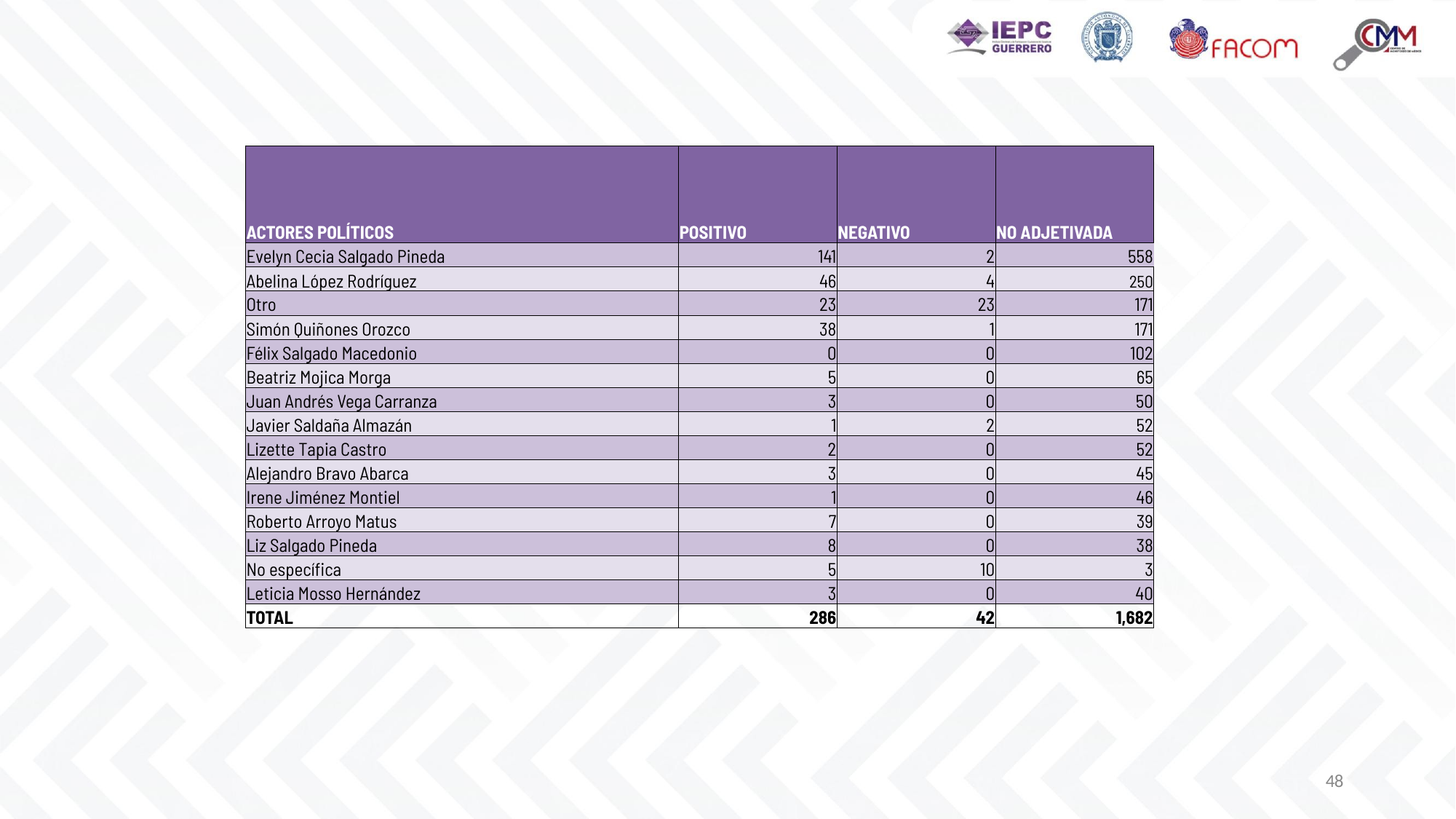

| ACTORES POLÍTICOS | POSITIVO | NEGATIVO | NO ADJETIVADA |
| --- | --- | --- | --- |
| Evelyn Cecia Salgado Pineda | 141 | 2 | 558 |
| Abelina López Rodríguez | 46 | 4 | 250 |
| Otro | 23 | 23 | 171 |
| Simón Quiñones Orozco | 38 | 1 | 171 |
| Félix Salgado Macedonio | 0 | 0 | 102 |
| Beatriz Mojica Morga | 5 | 0 | 65 |
| Juan Andrés Vega Carranza | 3 | 0 | 50 |
| Javier Saldaña Almazán | 1 | 2 | 52 |
| Lizette Tapia Castro | 2 | 0 | 52 |
| Alejandro Bravo Abarca | 3 | 0 | 45 |
| Irene Jiménez Montiel | 1 | 0 | 46 |
| Roberto Arroyo Matus | 7 | 0 | 39 |
| Liz Salgado Pineda | 8 | 0 | 38 |
| No específica | 5 | 10 | 3 |
| Leticia Mosso Hernández | 3 | 0 | 40 |
| TOTAL | 286 | 42 | 1,682 |
48